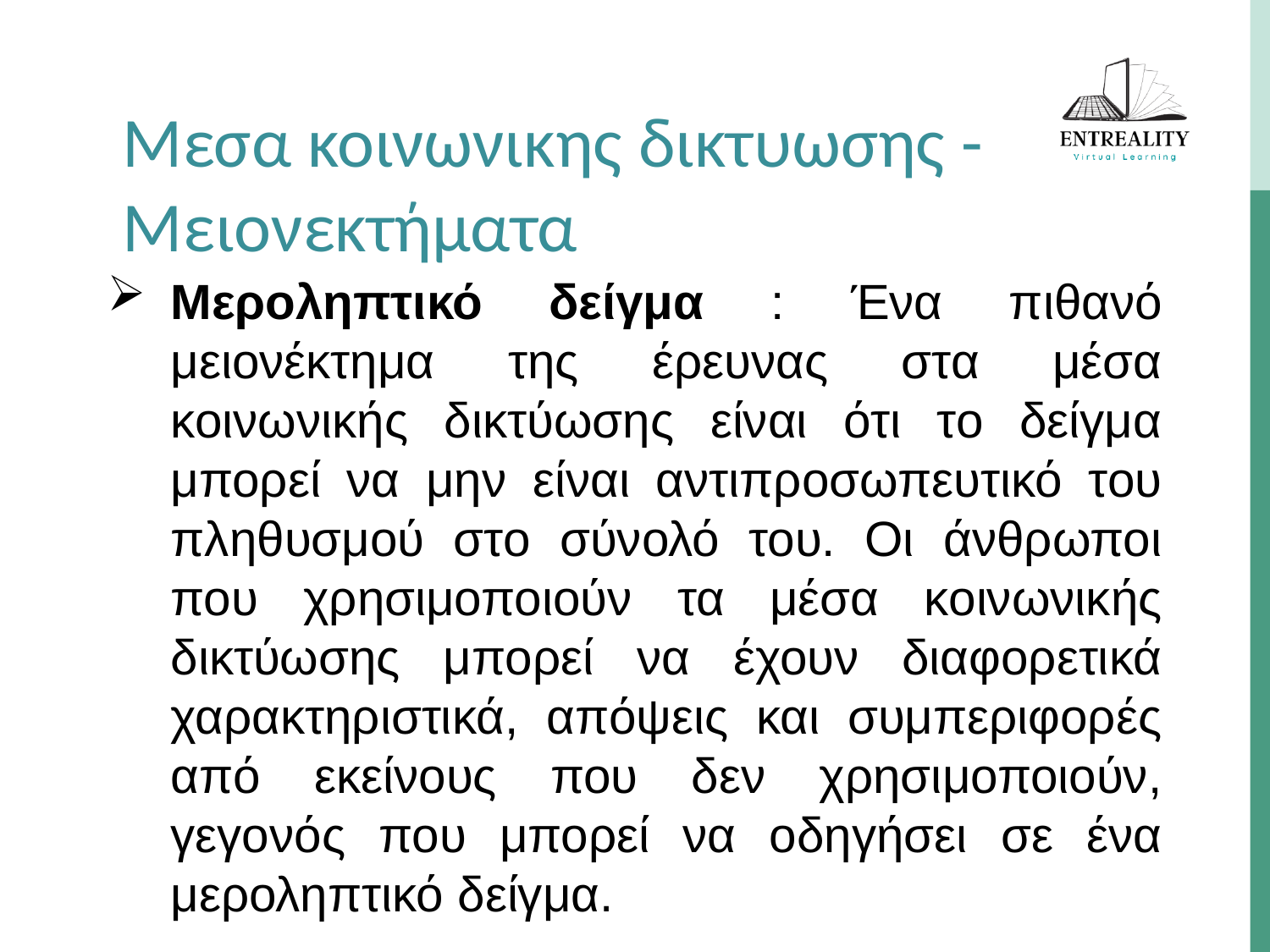

Μεσα κοινωνικης δικτυωσης - Μειονεκτήματα
Μεροληπτικό δείγμα : Ένα πιθανό μειονέκτημα της έρευνας στα μέσα κοινωνικής δικτύωσης είναι ότι το δείγμα μπορεί να μην είναι αντιπροσωπευτικό του πληθυσμού στο σύνολό του. Οι άνθρωποι που χρησιμοποιούν τα μέσα κοινωνικής δικτύωσης μπορεί να έχουν διαφορετικά χαρακτηριστικά, απόψεις και συμπεριφορές από εκείνους που δεν χρησιμοποιούν, γεγονός που μπορεί να οδηγήσει σε ένα μεροληπτικό δείγμα.